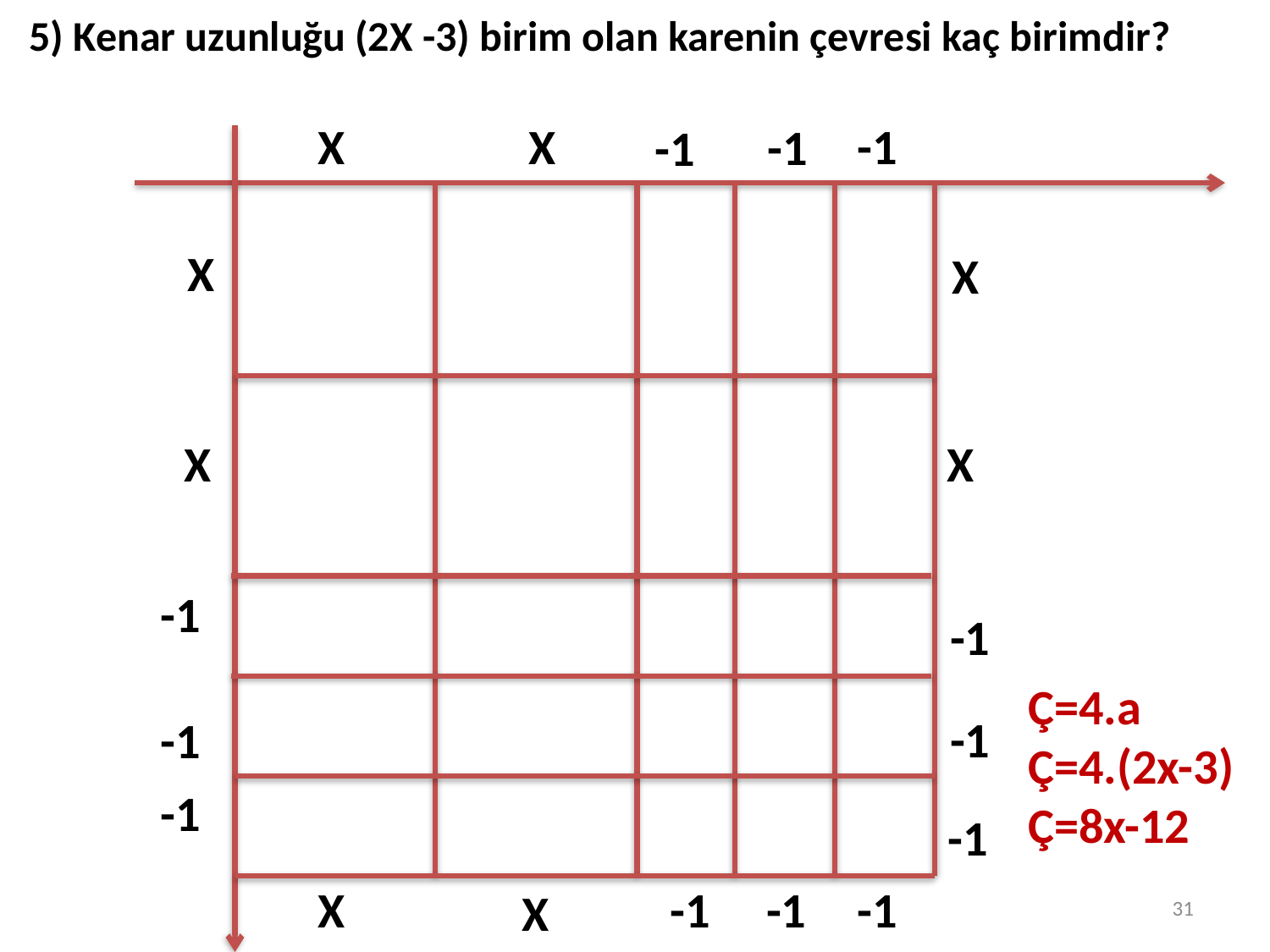

5) Kenar uzunluğu (2X -3) birim olan karenin çevresi kaç birimdir?
X
X
-1
-1
-1
X
X
X
X
-1
-1
Ç=4.a
Ç=4.(2x-3)
Ç=8x-12
-1
-1
-1
-1
X
-1
-1
-1
X
31